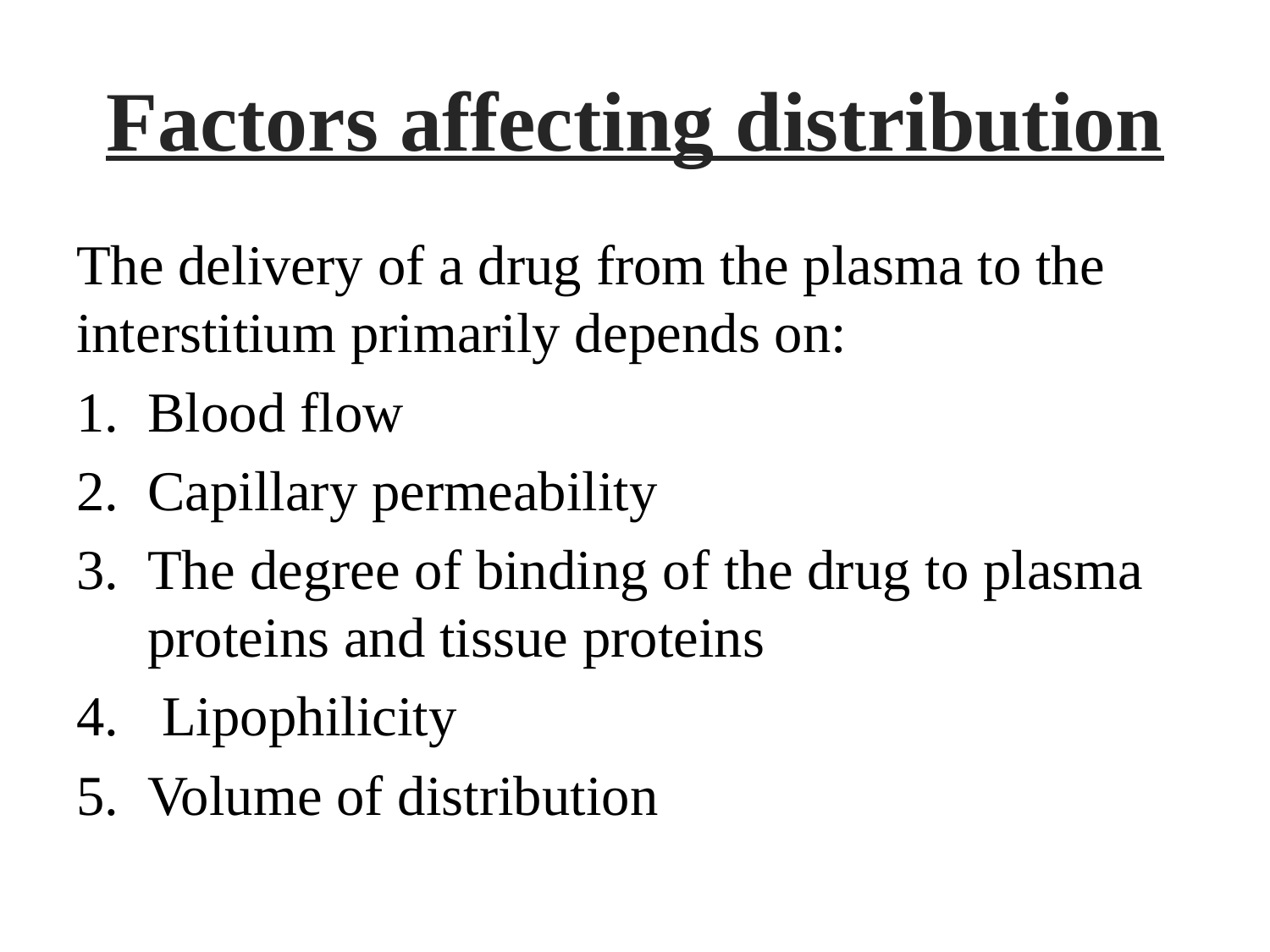

# Factors affecting distribution
The delivery of a drug from the plasma to the interstitium primarily depends on:
Blood flow
Capillary permeability
The degree of binding of the drug to plasma proteins and tissue proteins
 Lipophilicity
Volume of distribution